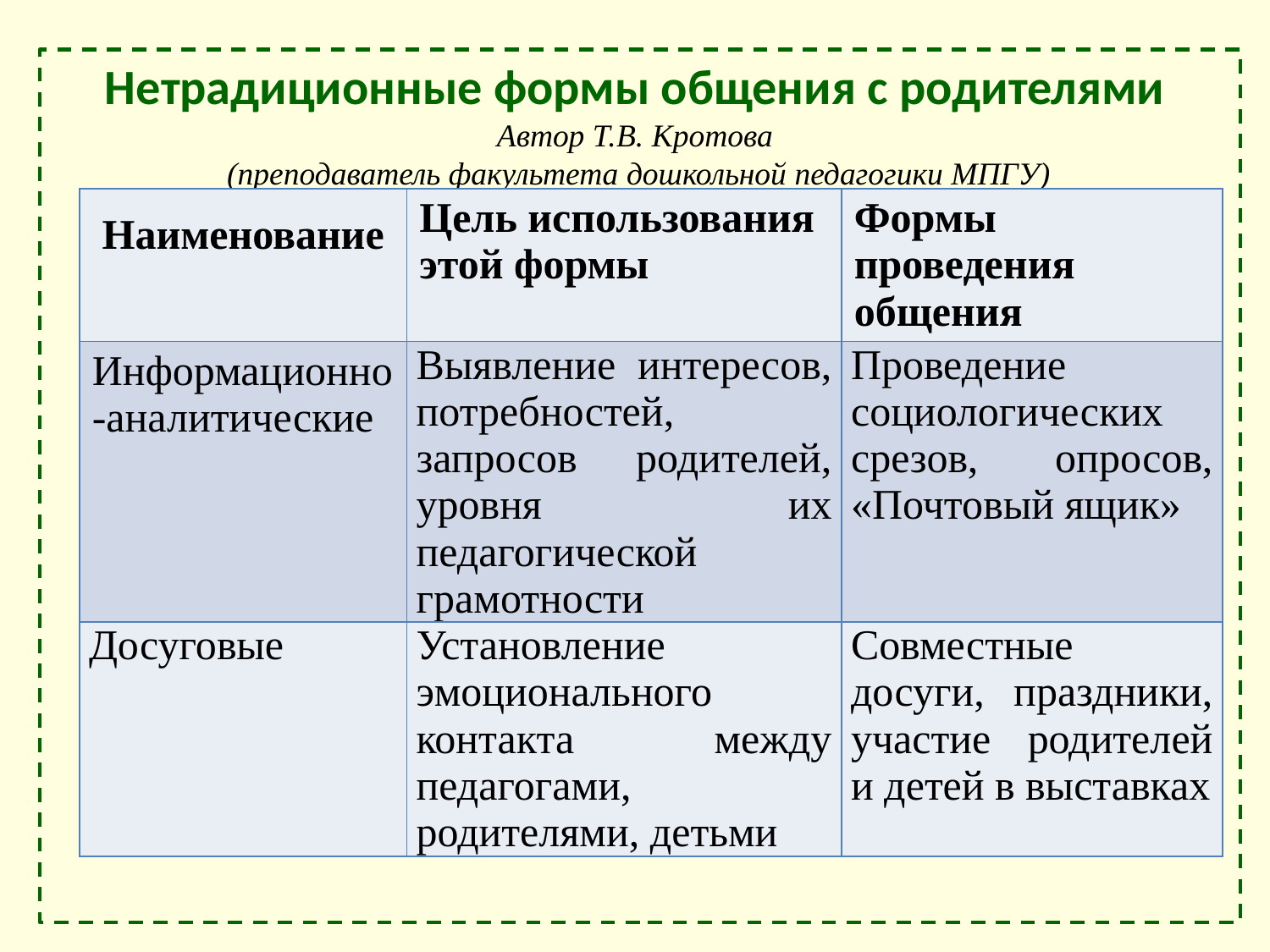

# Нетрадиционные формы общения с родителями Автор Т.В. Кротова (преподаватель факультета дошкольной педагогики МПГУ)

| Наименование | Цель использования этой формы | Формы проведения общения |
| --- | --- | --- |
| Информационно-аналитические | Выявление интересов, потребностей, запросов родителей, уровня их педагогической грамотности | Проведение социологических срезов, опросов, «Почтовый ящик» |
| Досуговые | Установление эмоционального контакта между педагогами, родителями, детьми | Совместные досуги, праздники, участие родителей и детей в выставках |